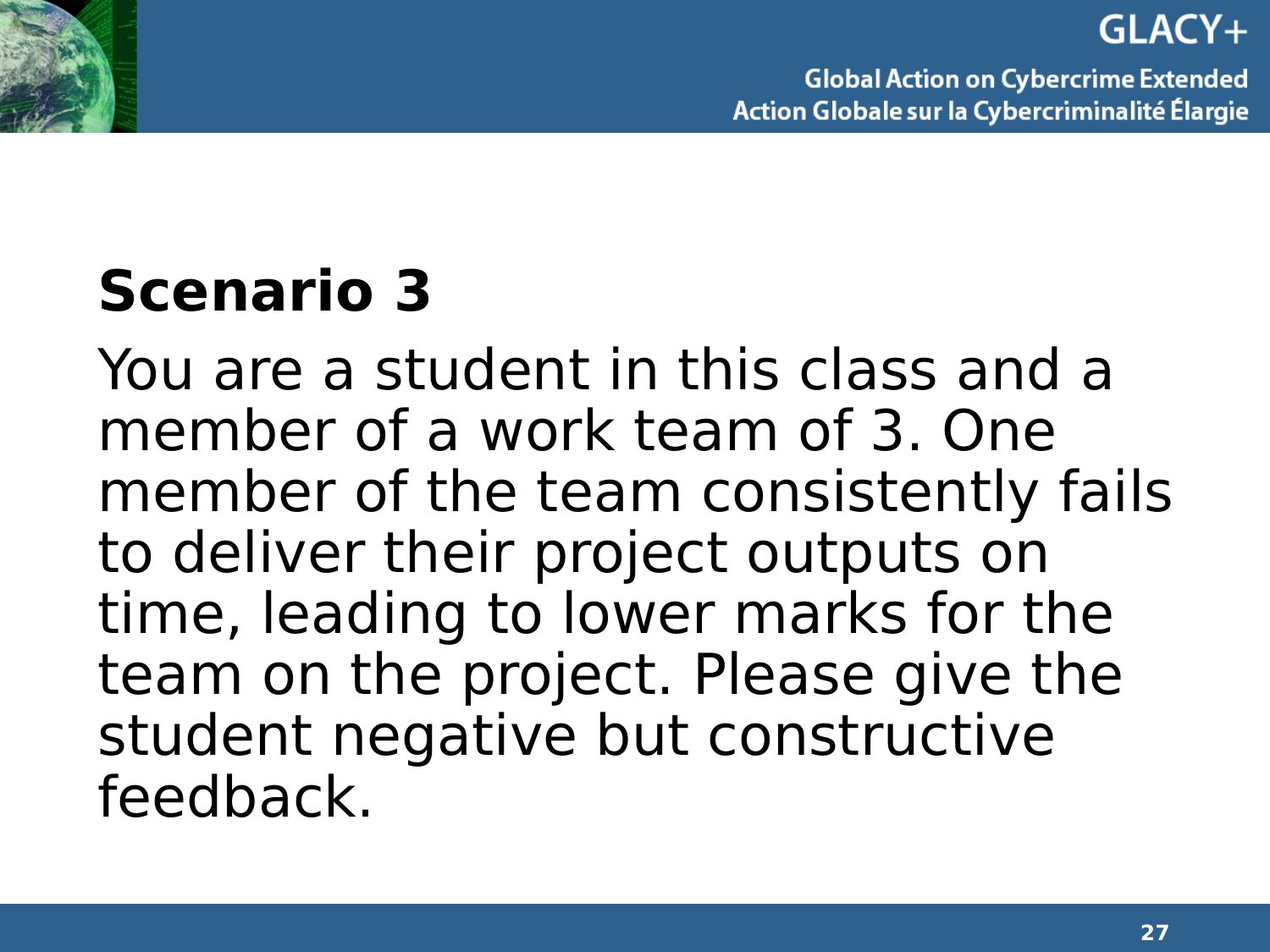

Scenario 3
You are a student in this class and a member of a work team of 3. One member of the team consistently fails to deliver their project outputs on time, leading to lower marks for the team on the project. Please give the student negative but constructive feedback.
27